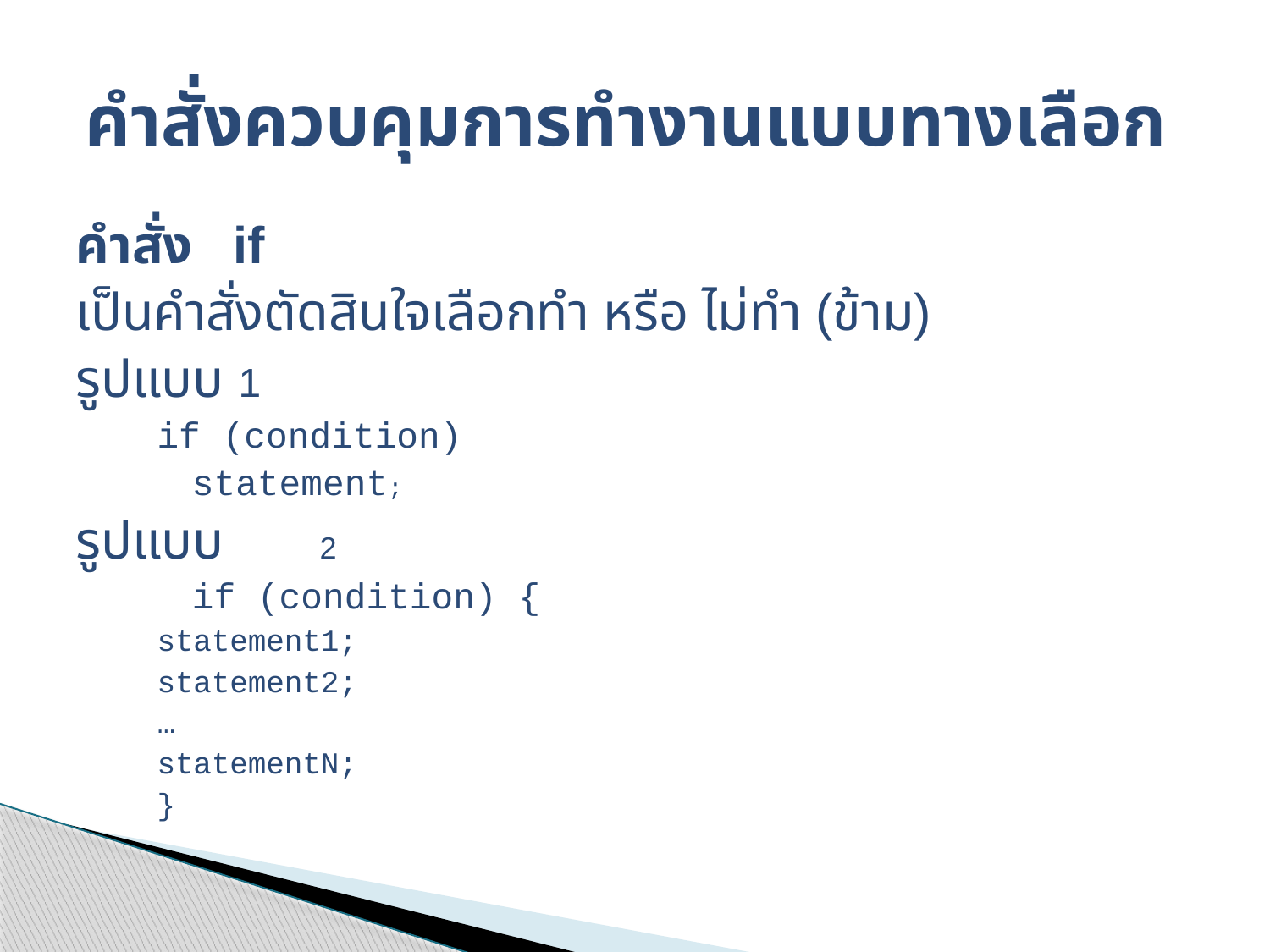

# คำสั่งควบคุมการทำงานแบบทางเลือก
คำสั่ง   if
เป็นคำสั่งตัดสินใจเลือกทำ หรือ ไม่ทำ (ข้าม)
รูปแบบ 	1
	if (condition)
	statement;
รูปแบบ 	2
if (condition) {
		statement1;
		statement2;
		…
		statementN;
   	}